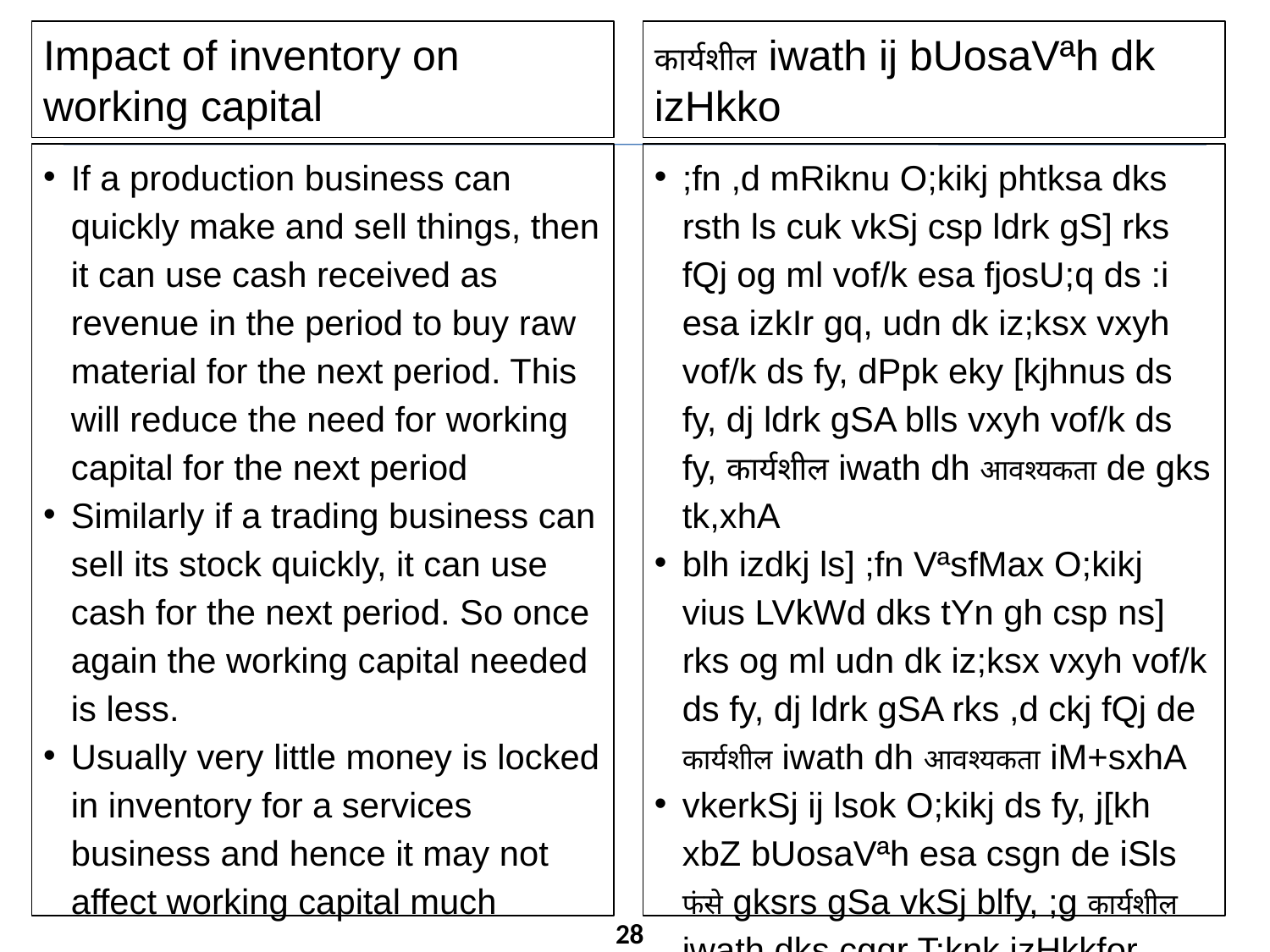

Impact of inventory on working capital
कार्यशील iwath ij bUosaVªh dk izHkko
If a production business can quickly make and sell things, then it can use cash received as revenue in the period to buy raw material for the next period. This will reduce the need for working capital for the next period
Similarly if a trading business can sell its stock quickly, it can use cash for the next period. So once again the working capital needed is less.
Usually very little money is locked in inventory for a services business and hence it may not affect working capital much
;fn ,d mRiknu O;kikj phtksa dks rsth ls cuk vkSj csp ldrk gS] rks fQj og ml vof/k esa fjosU;q ds :i esa izkIr gq, udn dk iz;ksx vxyh vof/k ds fy, dPpk eky [kjhnus ds fy, dj ldrk gSA blls vxyh vof/k ds fy, कार्यशील iwath dh आवश्यकता de gks tk,xhA
blh izdkj ls] ;fn VªsfMax O;kikj vius LVkWd dks tYn gh csp ns] rks og ml udn dk iz;ksx vxyh vof/k ds fy, dj ldrk gSA rks ,d ckj fQj de कार्यशील iwath dh आवश्यकता iM+sxhA
vkerkSj ij lsok O;kikj ds fy, j[kh xbZ bUosaVªh esa csgn de iSls फंसे gksrs gSa vkSj blfy, ;g कार्यशील iwath dks cgqr T;knk izHkkfor ugha dj ldrk gSA
28